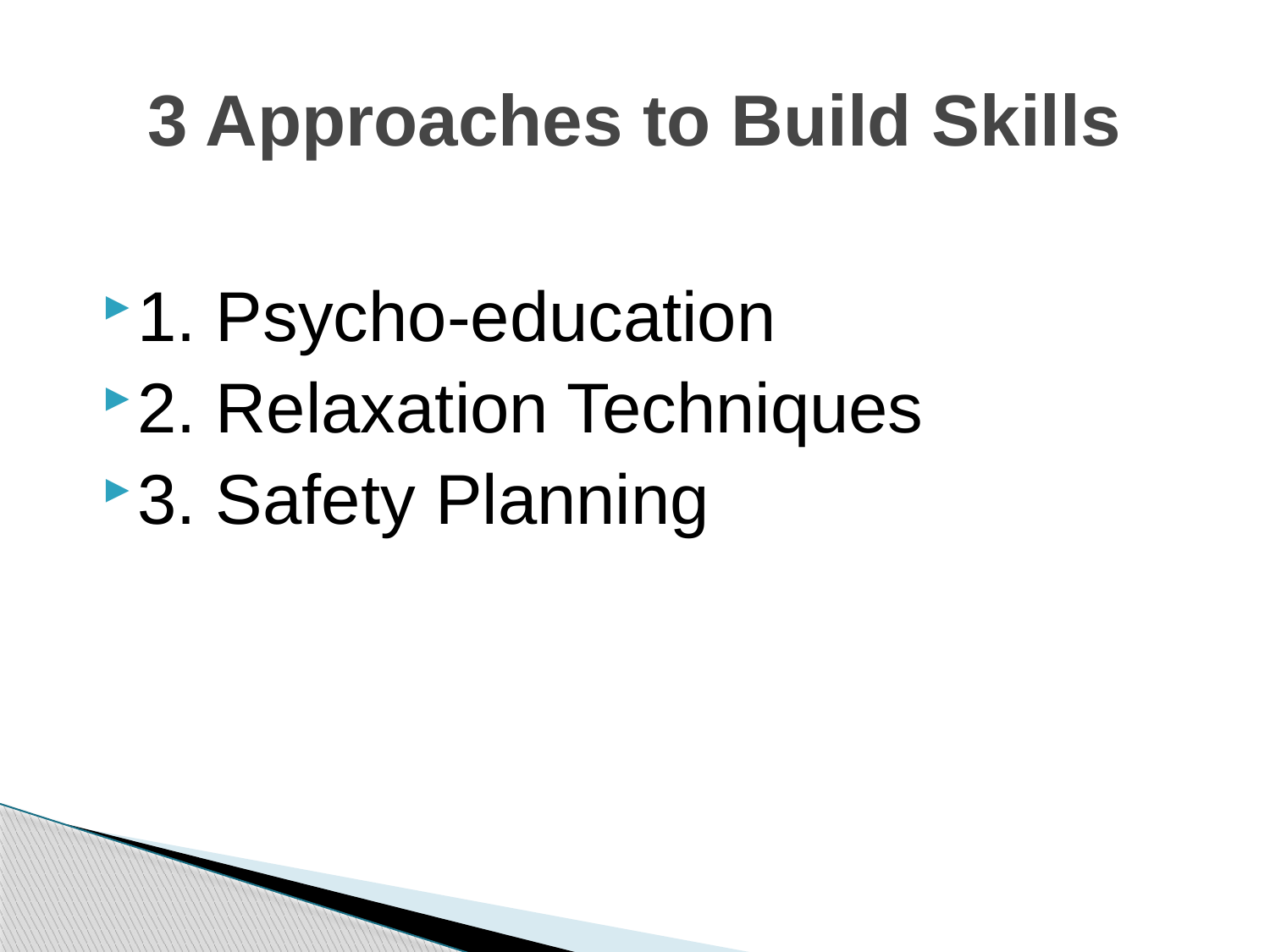

# 3 Approaches to Build Skills
1. Psycho-education
2. Relaxation Techniques
3. Safety Planning